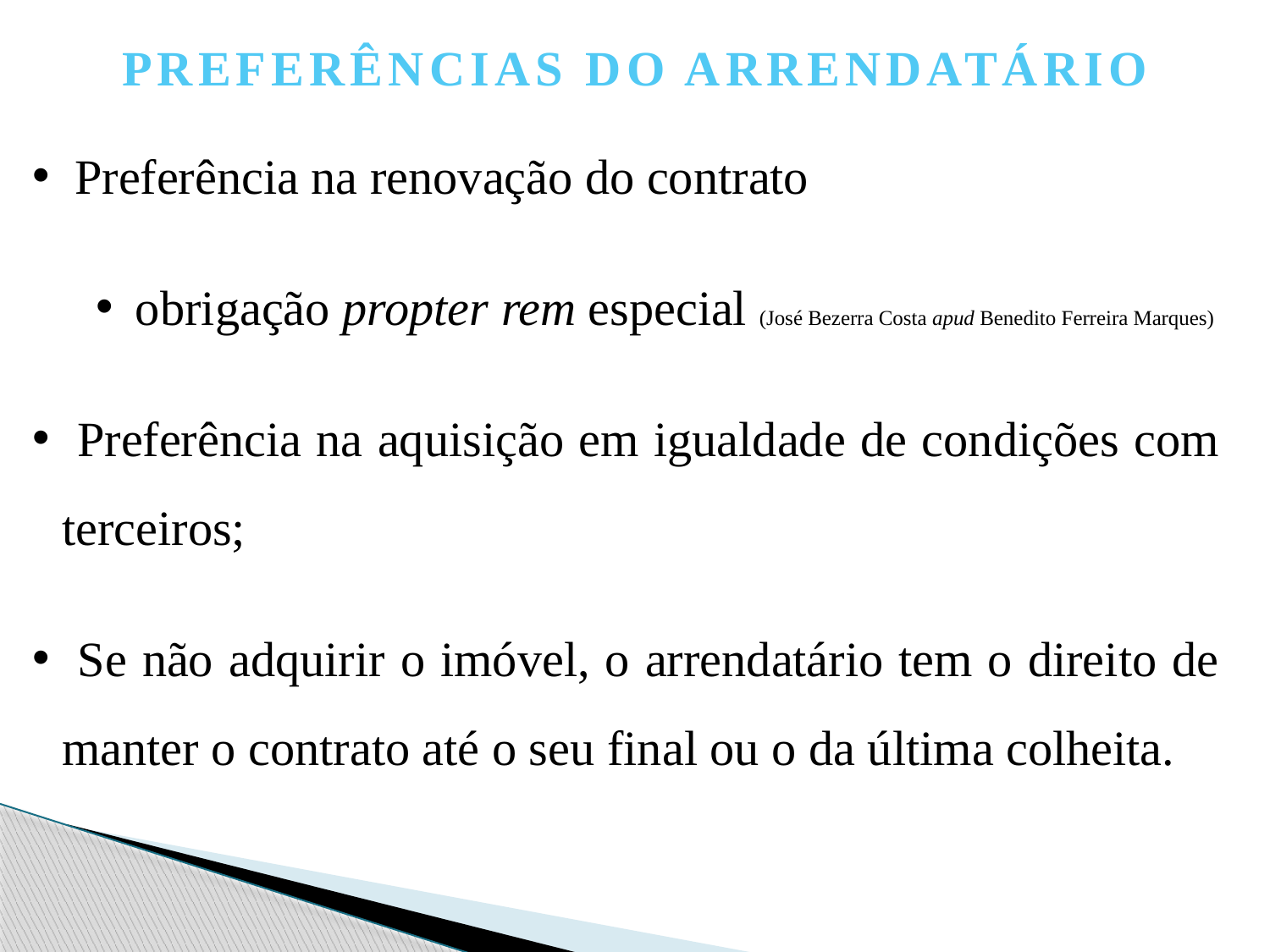

PREFERÊNCIAS DO ARRENDATÁRIO

 Preferência na renovação do contrato
obrigação propter rem especial (José Bezerra Costa apud Benedito Ferreira Marques)
 Preferência na aquisição em igualdade de condições com terceiros;
 Se não adquirir o imóvel, o arrendatário tem o direito de manter o contrato até o seu final ou o da última colheita.